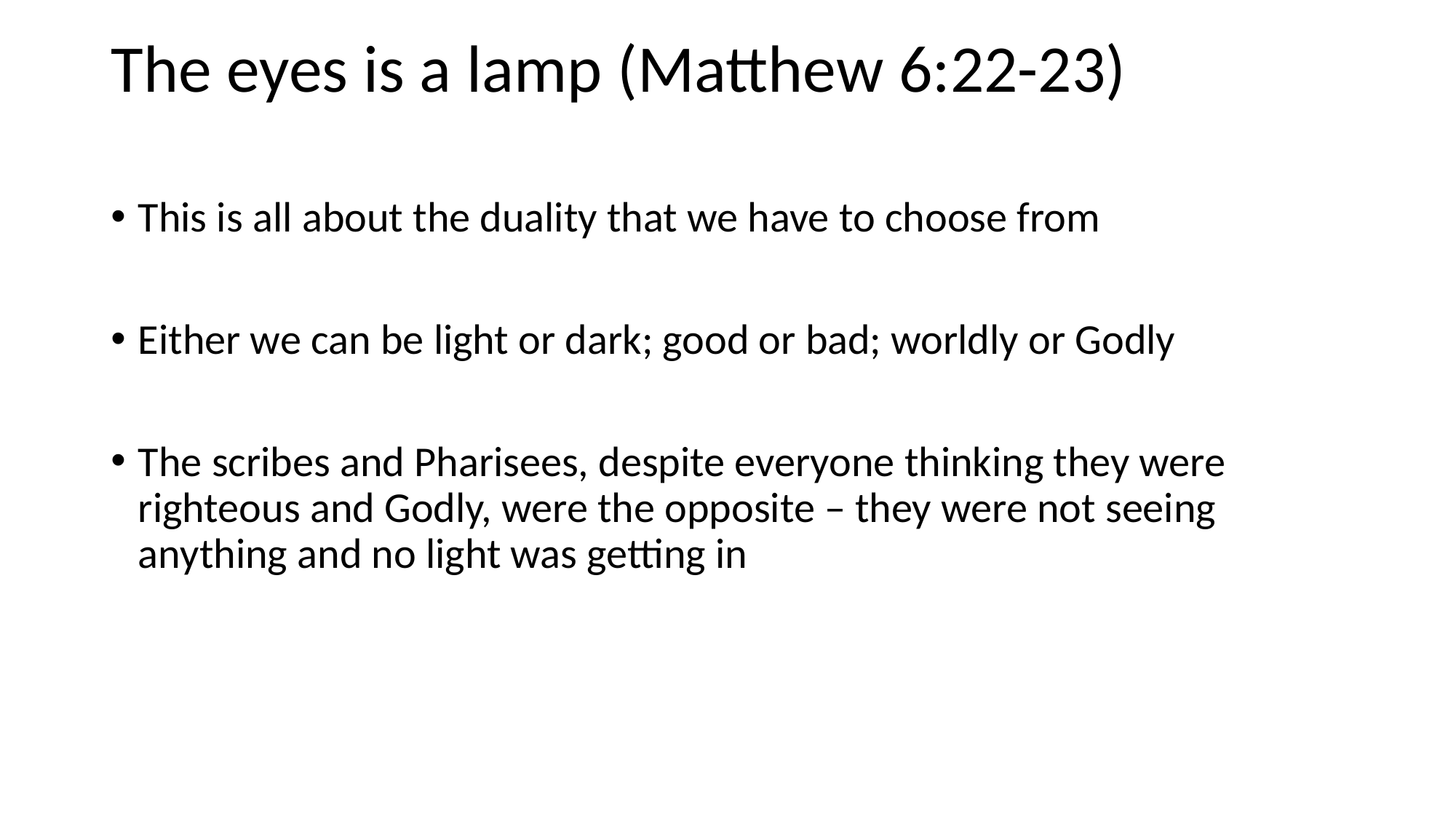

# The eyes is a lamp (Matthew 6:22-23)

This is all about the duality that we have to choose from

Either we can be light or dark; good or bad; worldly or Godly

The scribes and Pharisees, despite everyone thinking they were righteous and Godly, were the opposite – they were not seeing anything and no light was getting in